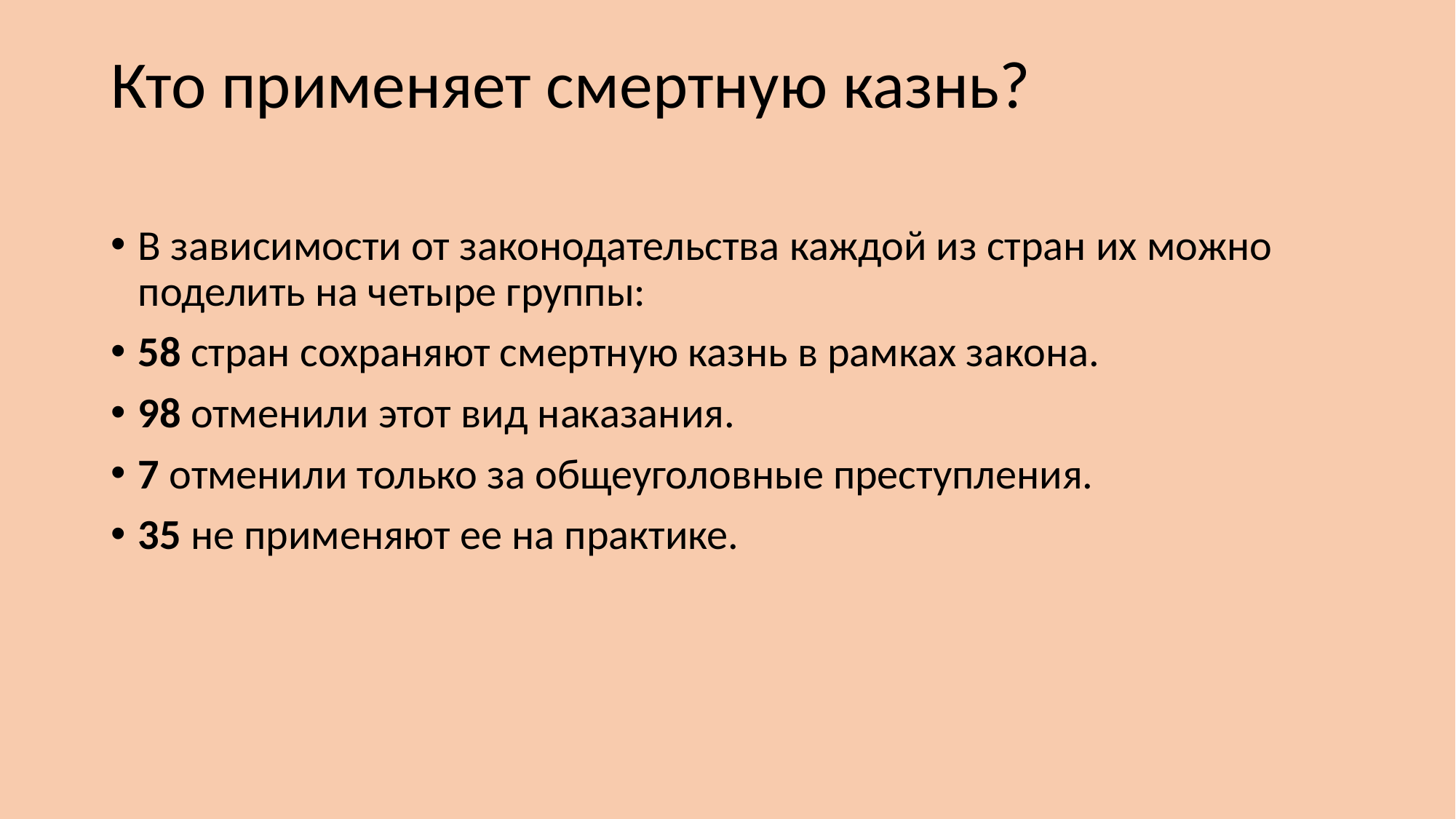

# Кто применяет смертную казнь?

В зависимости от законодательства каждой из стран их можно поделить на четыре группы:
58 стран сохраняют смертную казнь в рамках закона.
98 отменили этот вид наказания.
7 отменили только за общеуголовные преступления.
35 не применяют ее на практике.